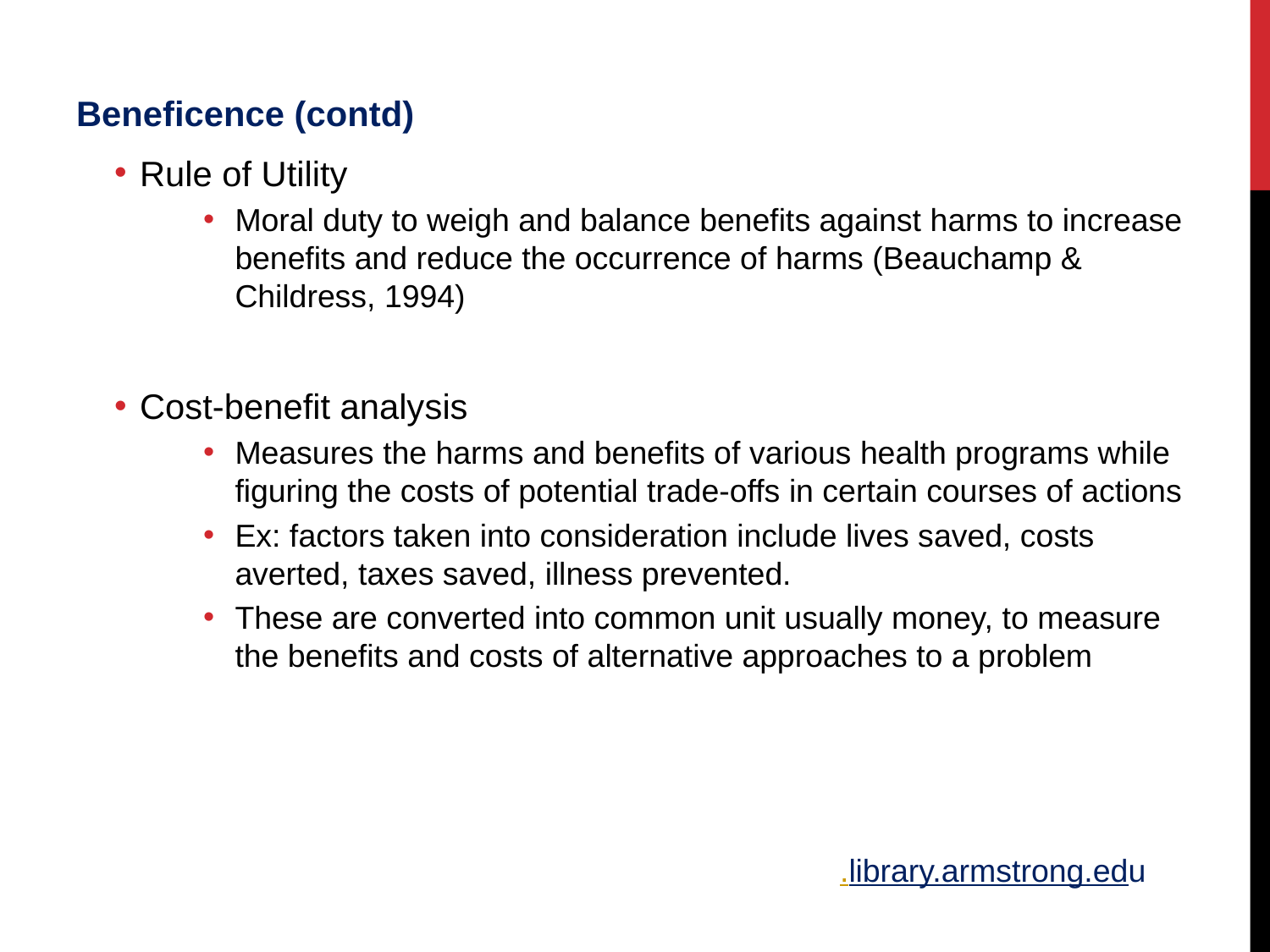

Beneficence (contd)
Rule of Utility
Moral duty to weigh and balance benefits against harms to increase benefits and reduce the occurrence of harms (Beauchamp & Childress, 1994)

Cost-benefit analysis
Measures the harms and benefits of various health programs while figuring the costs of potential trade-offs in certain courses of actions
Ex: factors taken into consideration include lives saved, costs averted, taxes saved, illness prevented.
These are converted into common unit usually money, to measure the benefits and costs of alternative approaches to a problem
.library.armstrong.edu